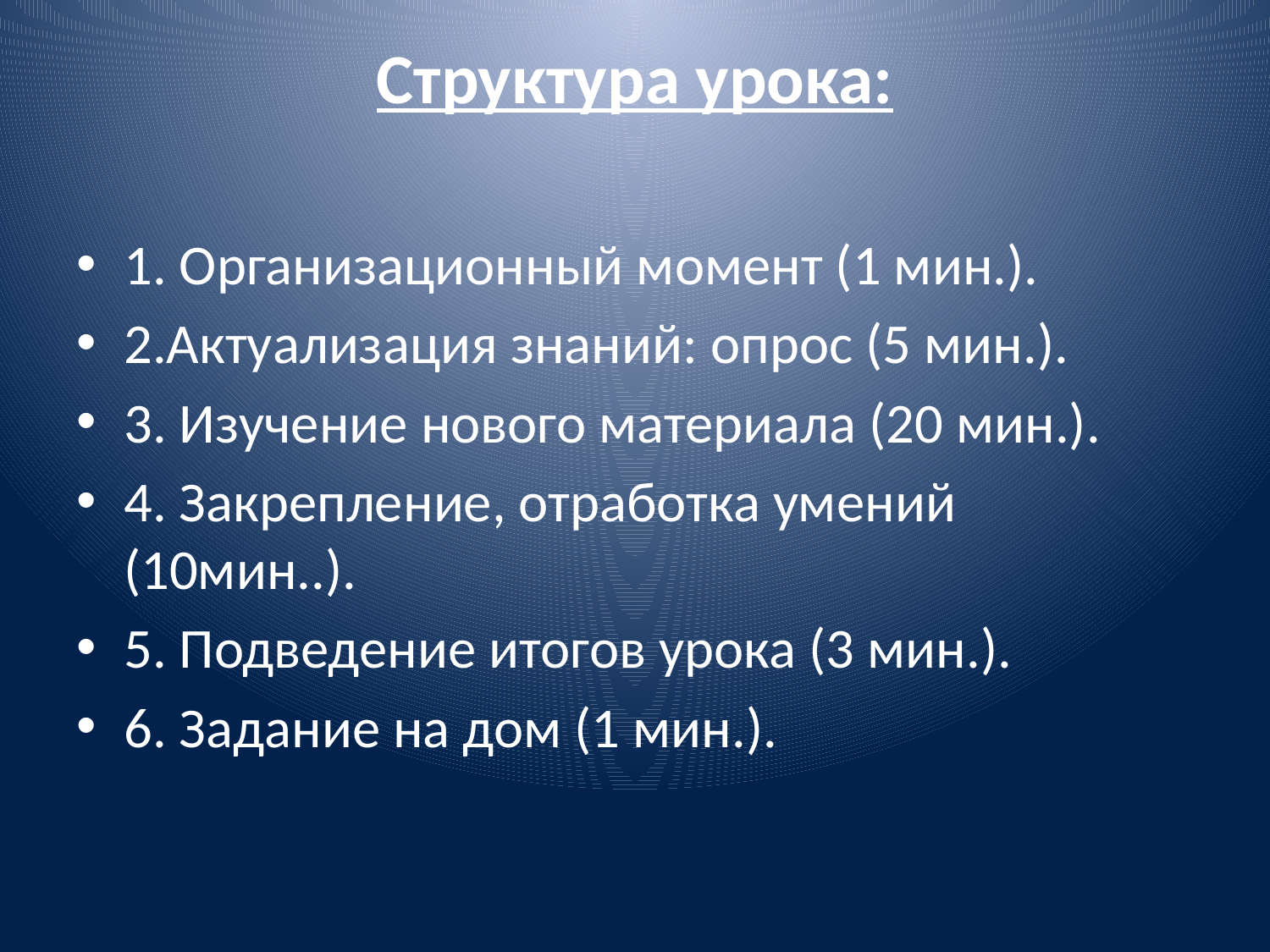

# Структура урока:
1. Организационный момент (1 мин.).
2.Актуализация знаний: опрос (5 мин.).
3. Изучение нового материала (20 мин.).
4. Закрепление, отработка умений (10мин..).
5. Подведение итогов урока (3 мин.).
6. Задание на дом (1 мин.).